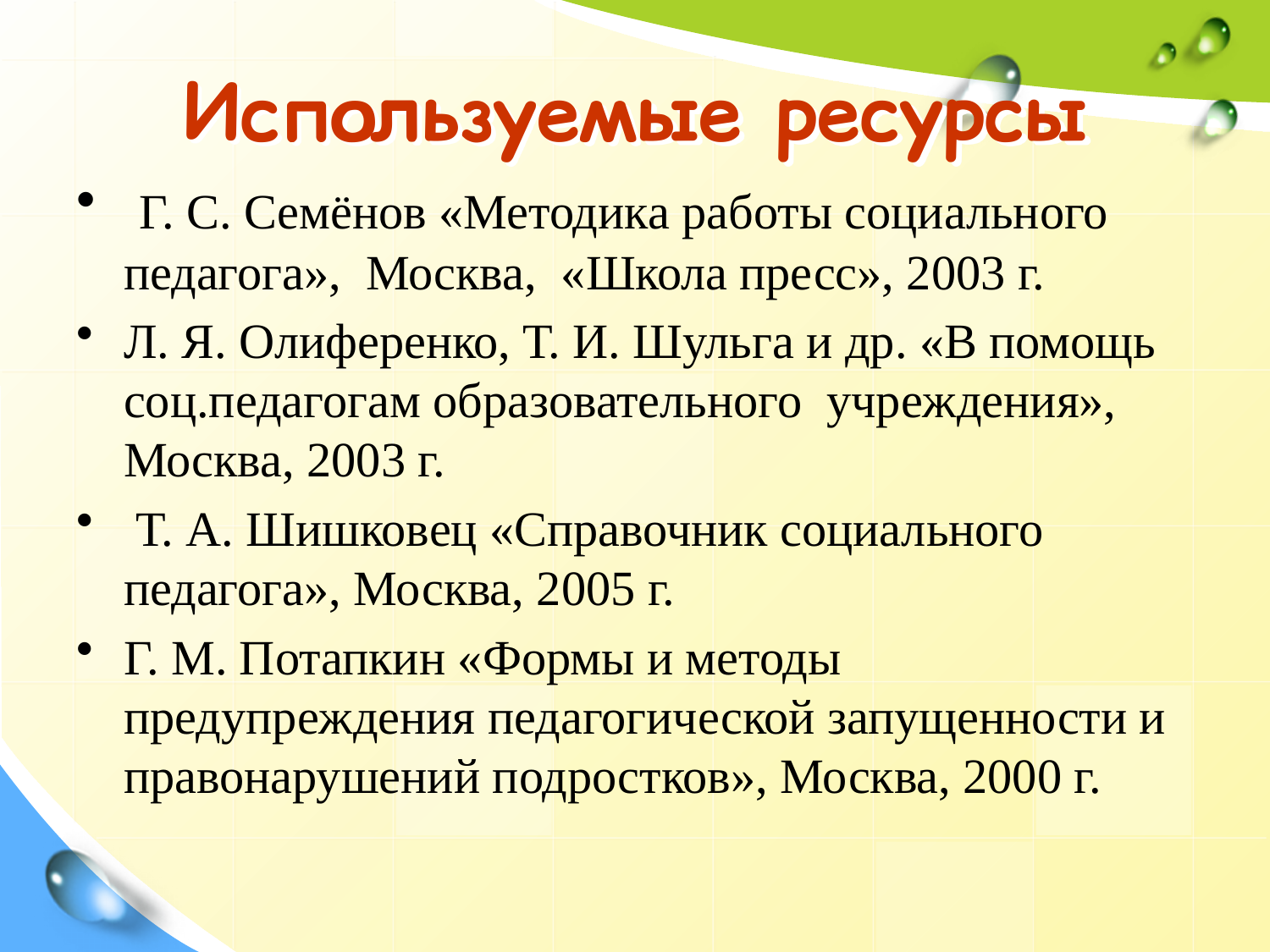

# Используемые ресурсы
 Г. С. Семёнов «Методика работы социального педагога»,  Москва,  «Школа пресс», 2003 г.
Л. Я. Олиференко, Т. И. Шульга и др. «В помощь соц.педагогам образовательного  учреждения», Москва, 2003 г.
 Т. А. Шишковец «Справочник социального педагога», Москва, 2005 г.
Г. М. Потапкин «Формы и методы предупреждения педагогической запущенности и  правонарушений подростков», Москва, 2000 г.